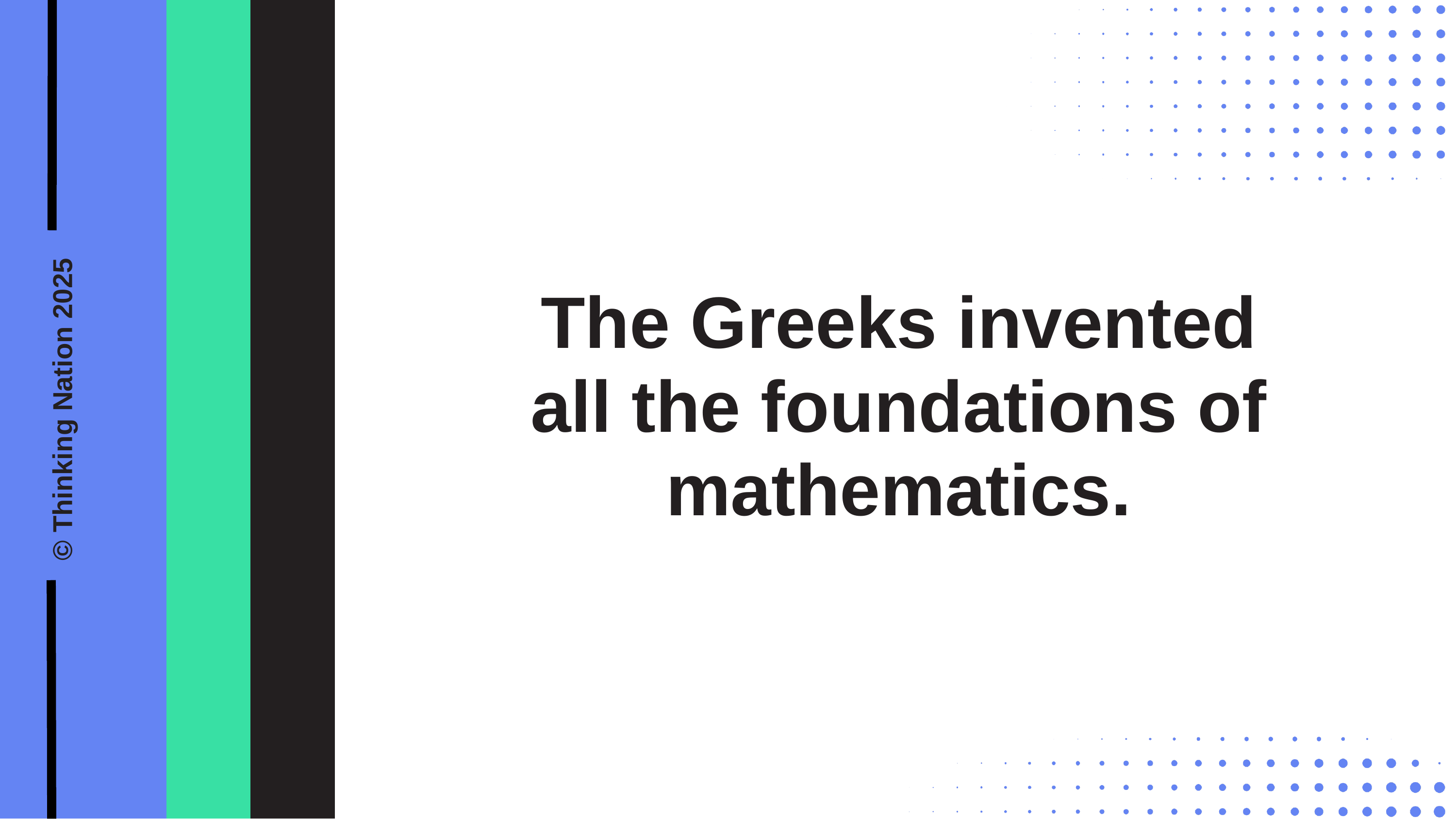

The Greeks invented all the foundations of mathematics.
© Thinking Nation 2025